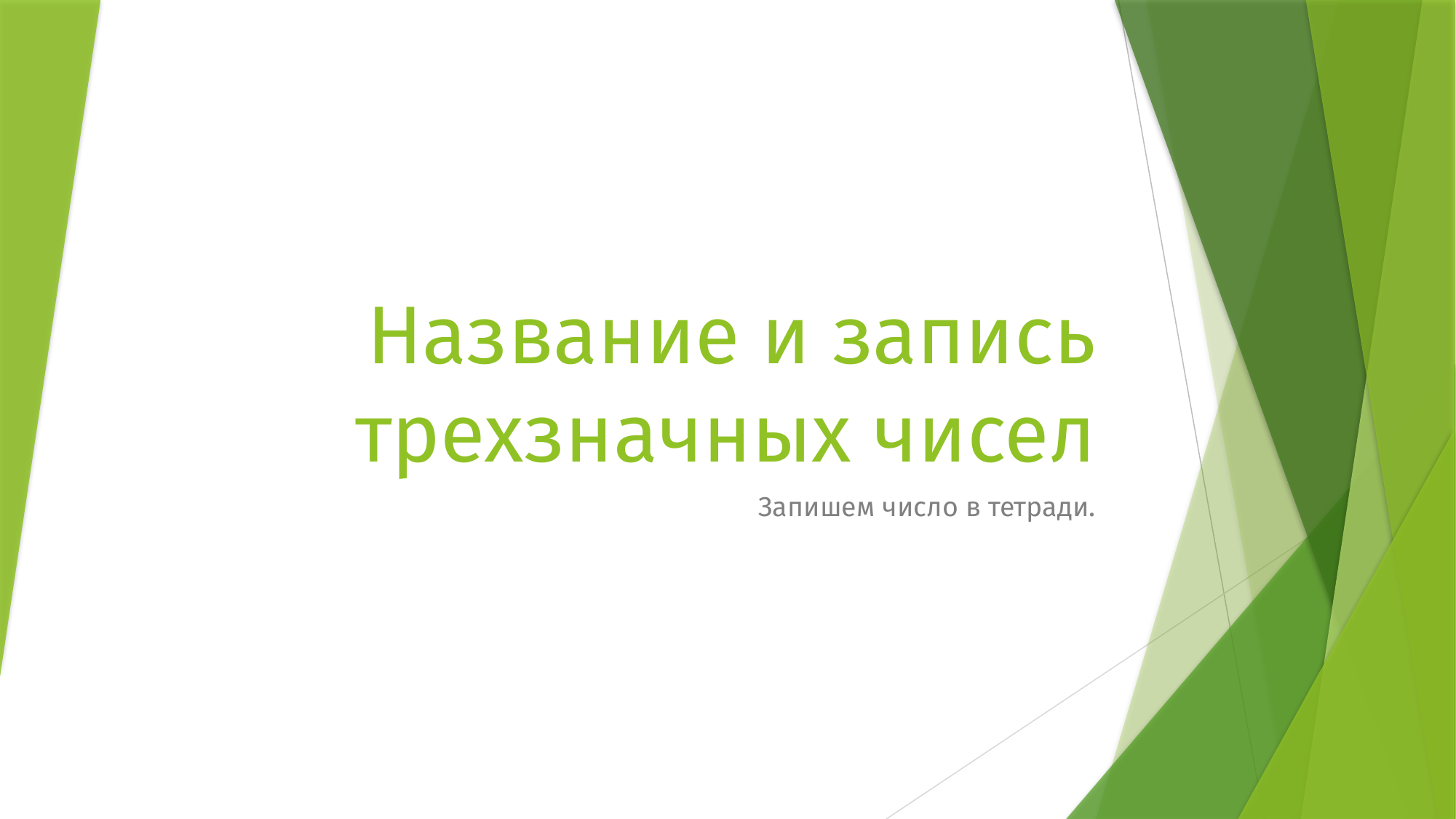

# Название и запись трехзначных чисел
Запишем число в тетради.